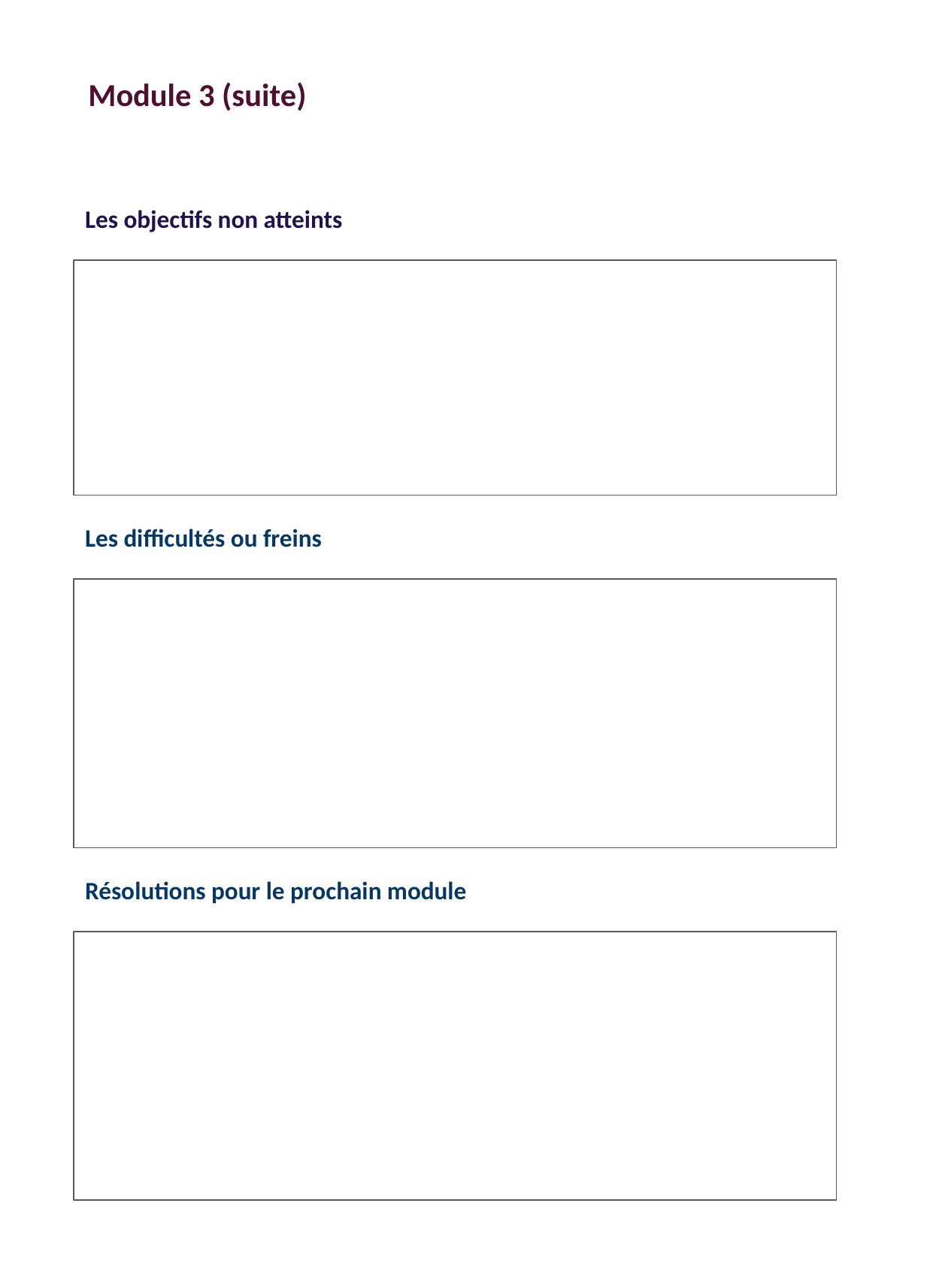

# Module 3 (suite)
Les objectifs non atteints

Les difficultés ou freins

Résolutions pour le prochain module